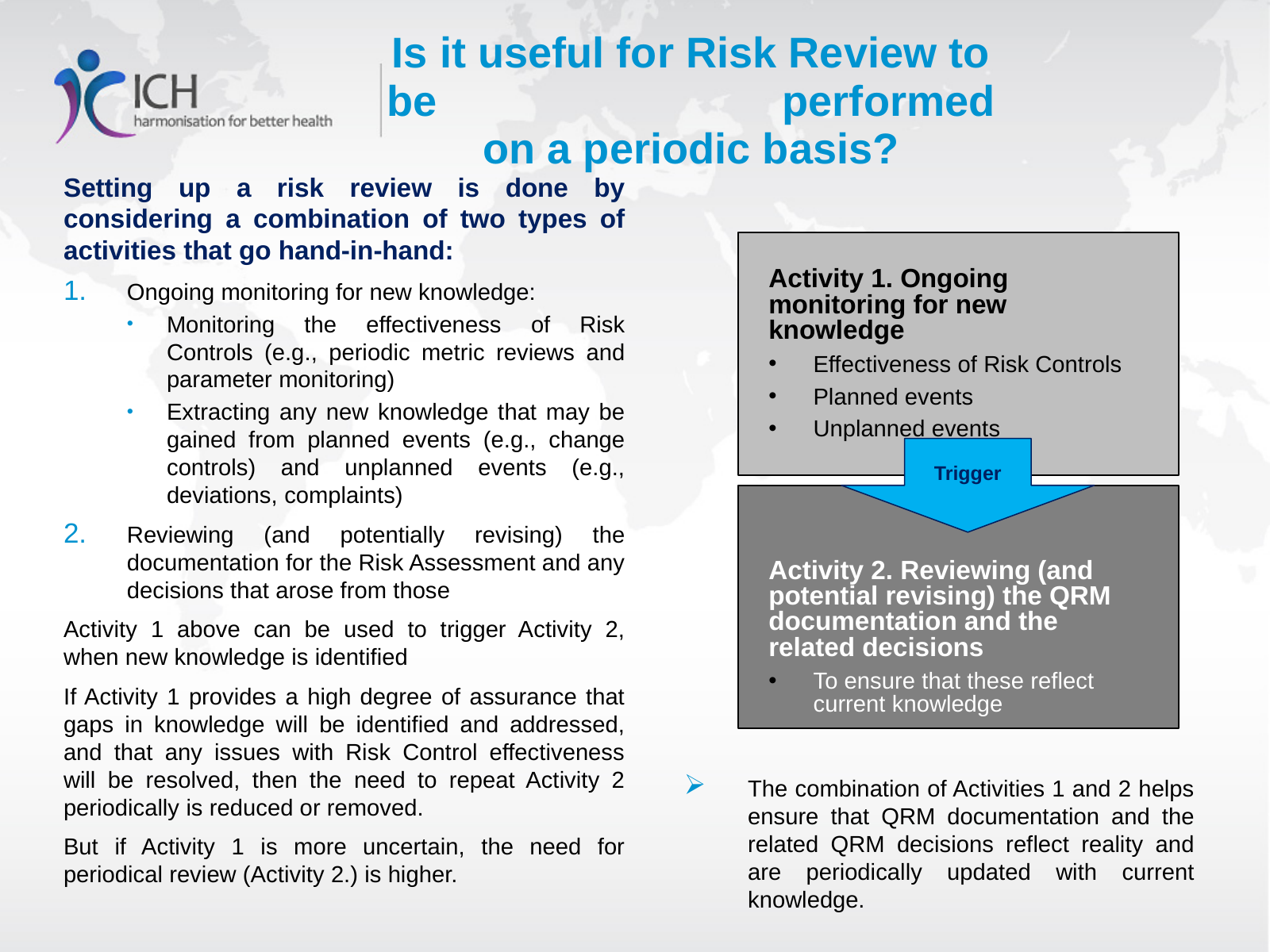

# Is it useful for Risk Review to be                             performed on a periodic basis?
Setting up a risk review is done by considering a combination of two types of activities that go hand-in-hand:
Ongoing monitoring for new knowledge:
Monitoring the effectiveness of Risk Controls (e.g., periodic metric reviews and parameter monitoring)
Extracting any new knowledge that may be gained from planned events (e.g., change controls) and unplanned events (e.g., deviations, complaints)
Reviewing (and potentially revising) the documentation for the Risk Assessment and any decisions that arose from those
Activity 1 above can be used to trigger Activity 2, when new knowledge is identified
If Activity 1 provides a high degree of assurance that gaps in knowledge will be identified and addressed, and that any issues with Risk Control effectiveness will be resolved, then the need to repeat Activity 2 periodically is reduced or removed.
But if Activity 1 is more uncertain, the need for periodical review (Activity 2.) is higher.

Activity 1. Ongoing monitoring for new knowledge
Effectiveness of Risk Controls
Planned events
Unplanned events

Trigger

Activity 2. Reviewing (and potential revising) the QRM documentation and the related decisions
To ensure that these reflect current knowledge

The combination of Activities 1 and 2 helps ensure that QRM documentation and the related QRM decisions reflect reality and are periodically updated with current knowledge.